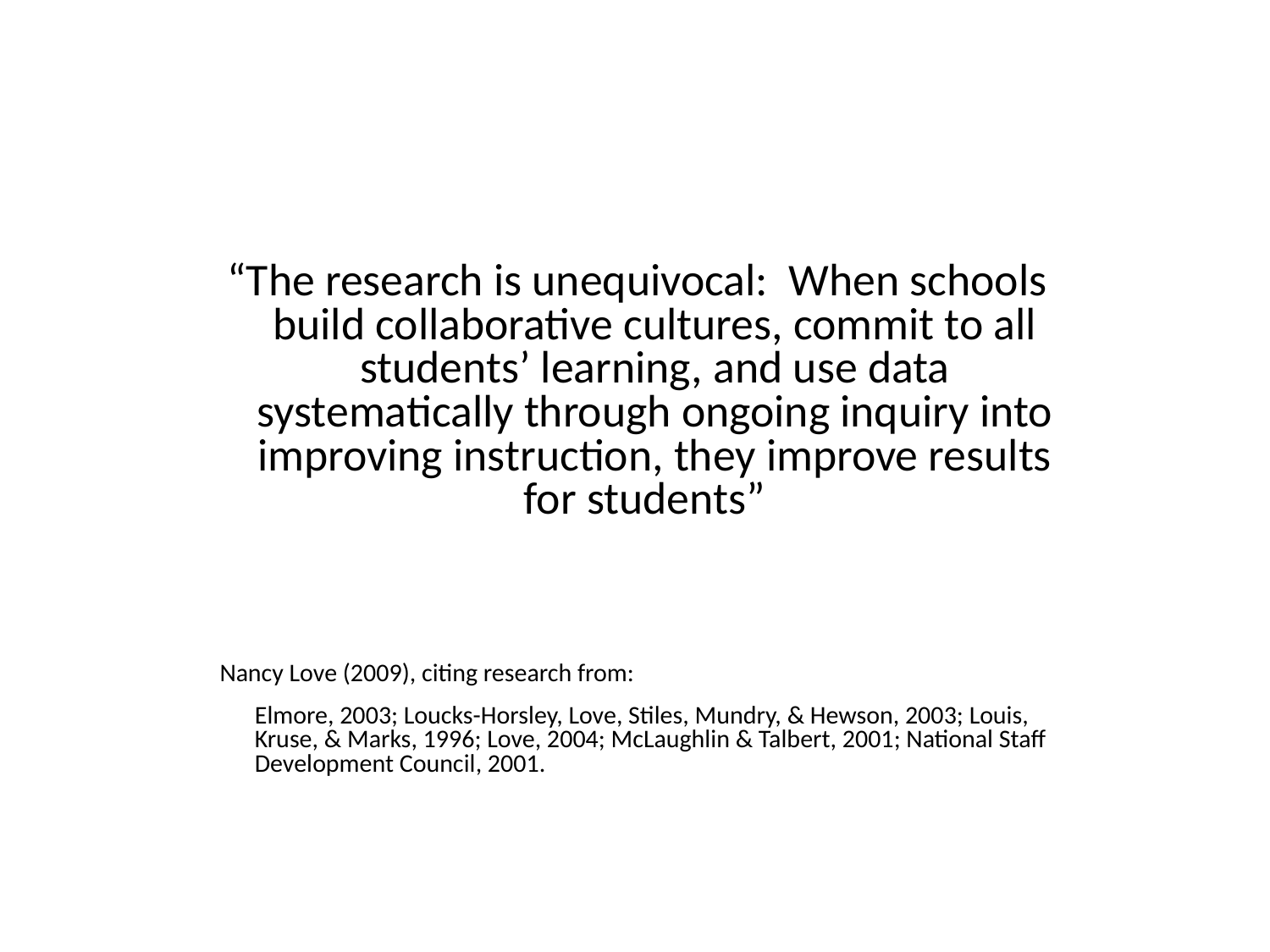

“The research is unequivocal:  When schools build collaborative cultures, commit to all students’ learning, and use data systematically through ongoing inquiry into improving instruction, they improve results for students”

Nancy Love (2009), citing research from:
	Elmore, 2003; Loucks-Horsley, Love, Stiles, Mundry, & Hewson, 2003; Louis, Kruse, & Marks, 1996; Love, 2004; McLaughlin & Talbert, 2001; National Staff Development Council, 2001.